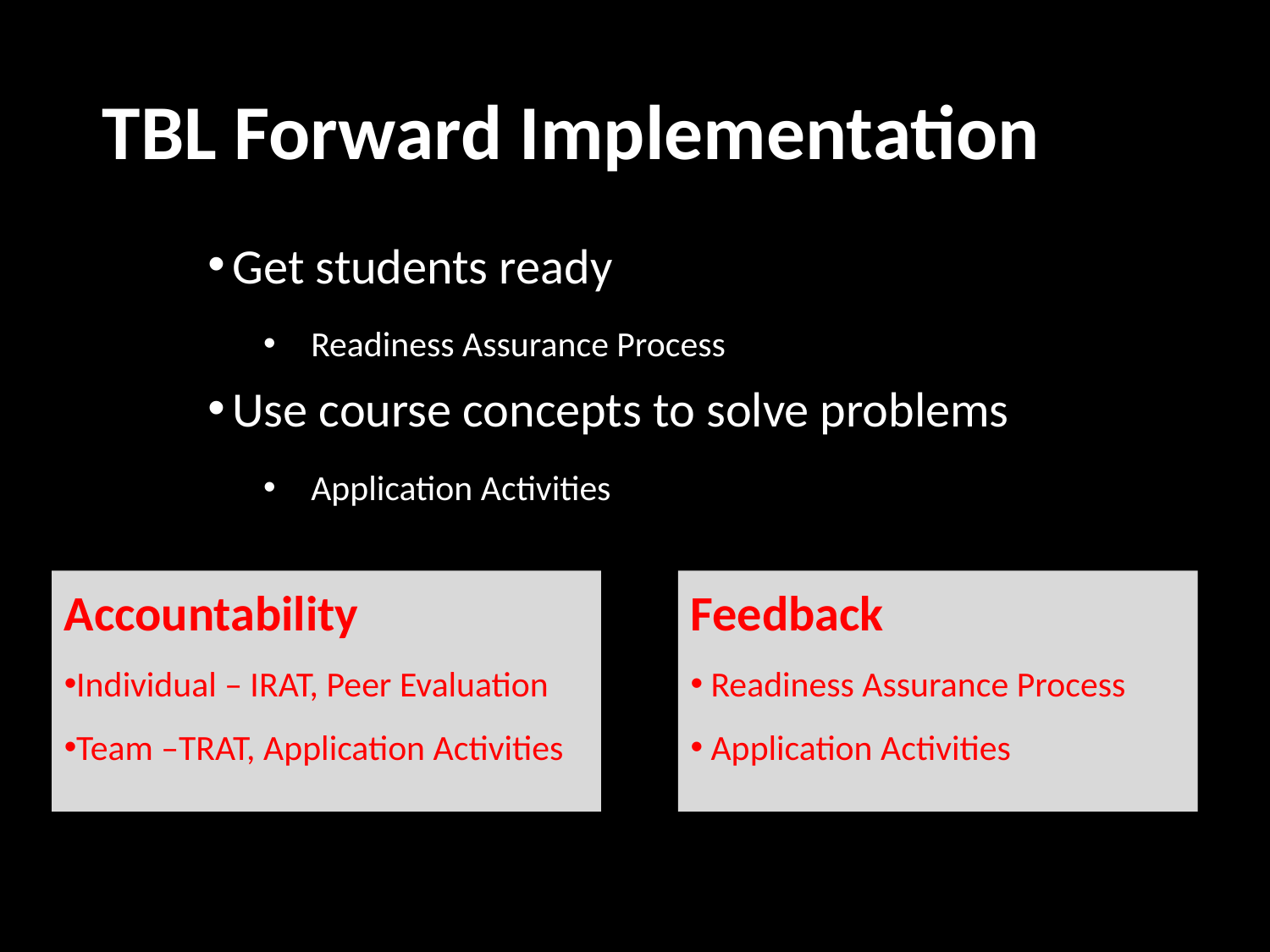

# TBL Forward Implementation
Get students ready
Readiness Assurance Process
Use course concepts to solve problems
Application Activities

Accountability
Individual – IRAT, Peer Evaluation
Team –TRAT, Application Activities

Feedback
 Readiness Assurance Process
 Application Activities